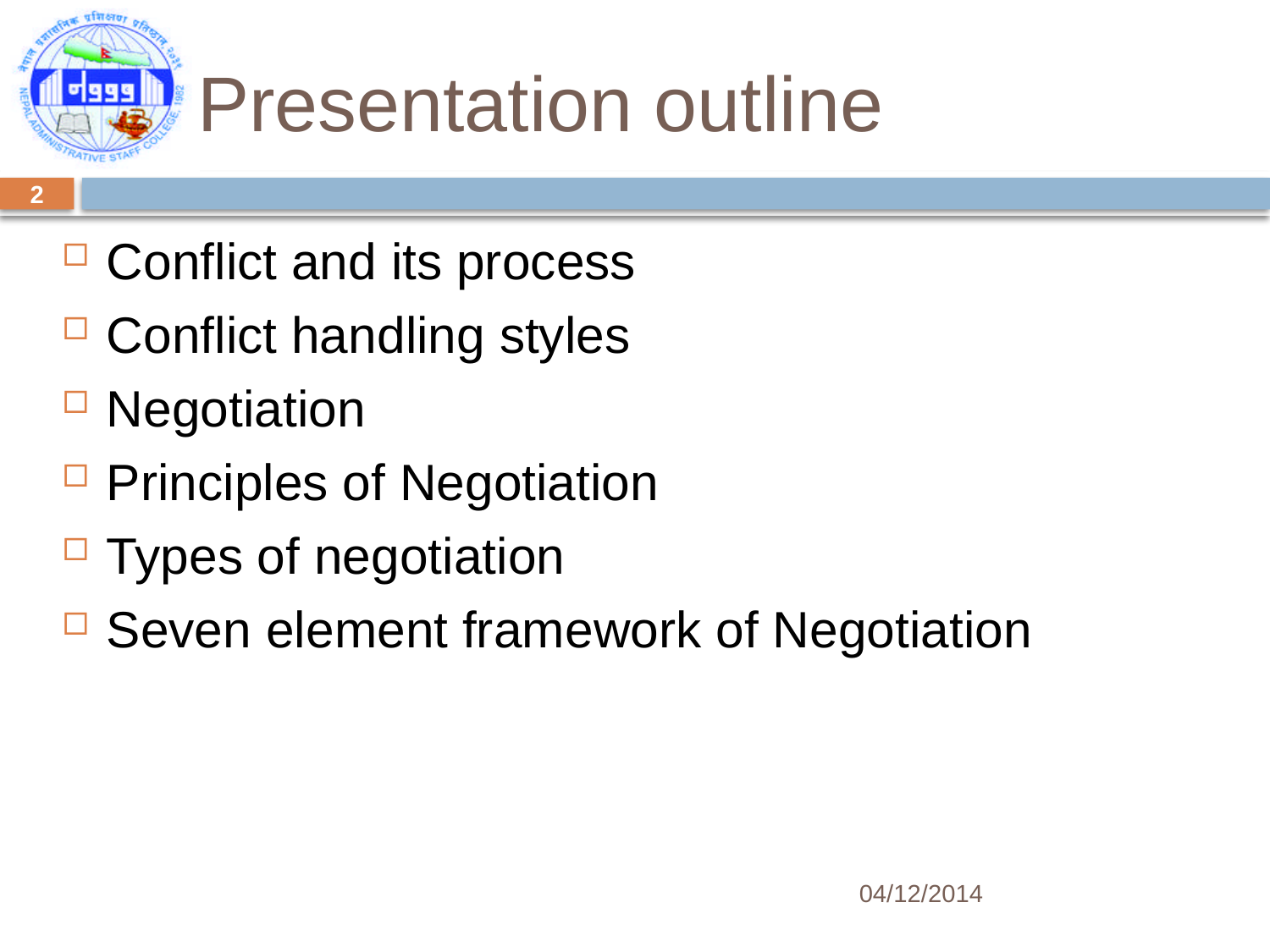

# Presentation outline
2
Conflict and its process
Conflict handling styles
Negotiation
Principles of Negotiation
Types of negotiation
Seven element framework of Negotiation
04/12/2014